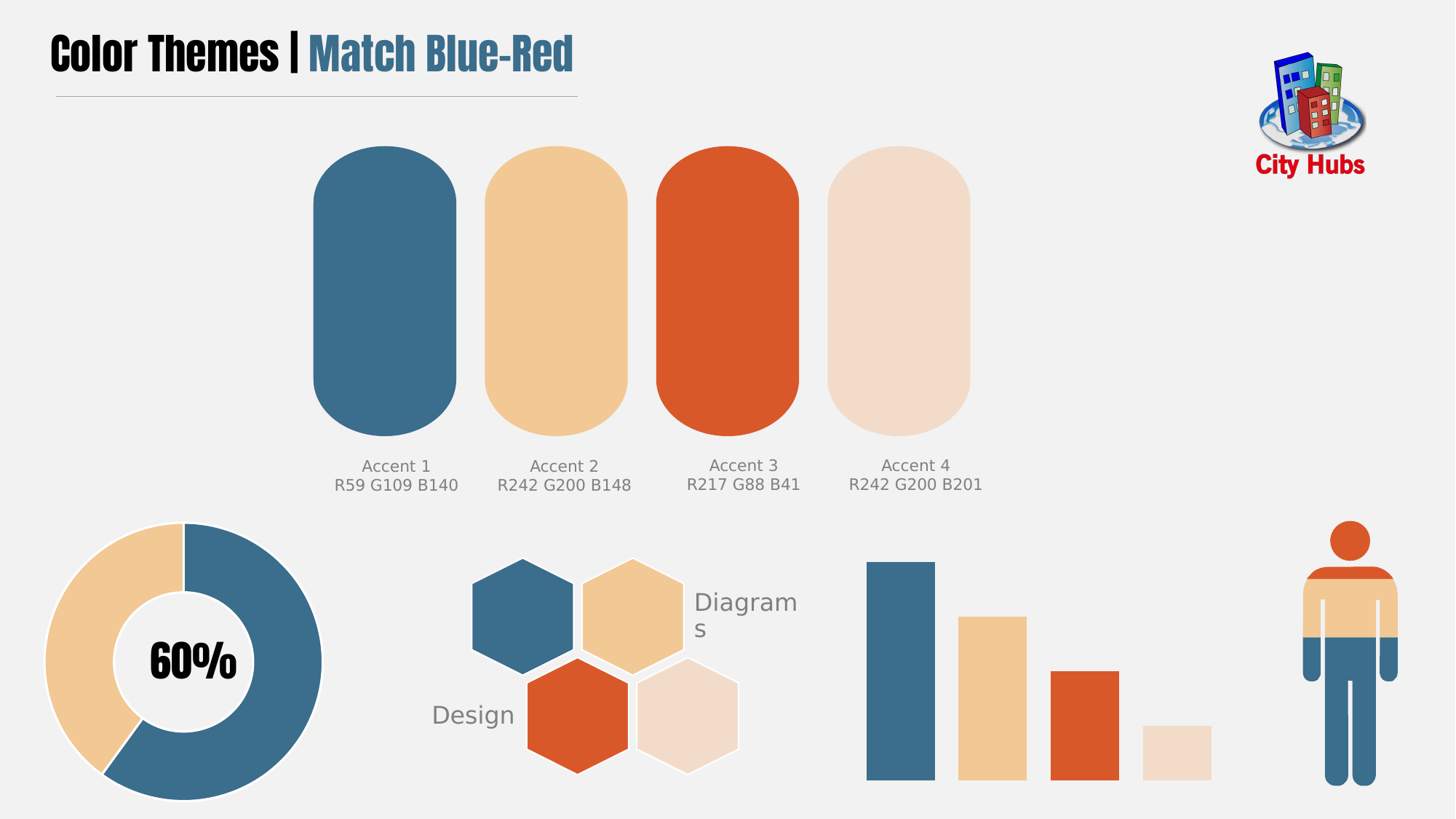

Color Themes | Match Blue-Red

Accent 3
R217 G88 B41
Accent 4
R242 G200 B201
Accent 1
R59 G109 B140
Accent 2
R242 G200 B148

### Chart

| Category | Sales |
|---|---|
| 1st Qtr | 0.6 |
| 2nd Qtr | 0.4 |
60%

Diagrams

Design

### Chart

| Category | Series 1 |
|---|---|
| Category 1 | 80.0 |
| Category 2 | 60.0 |
| Category 3 | 40.0 |
| Category 4 | 20.0 |